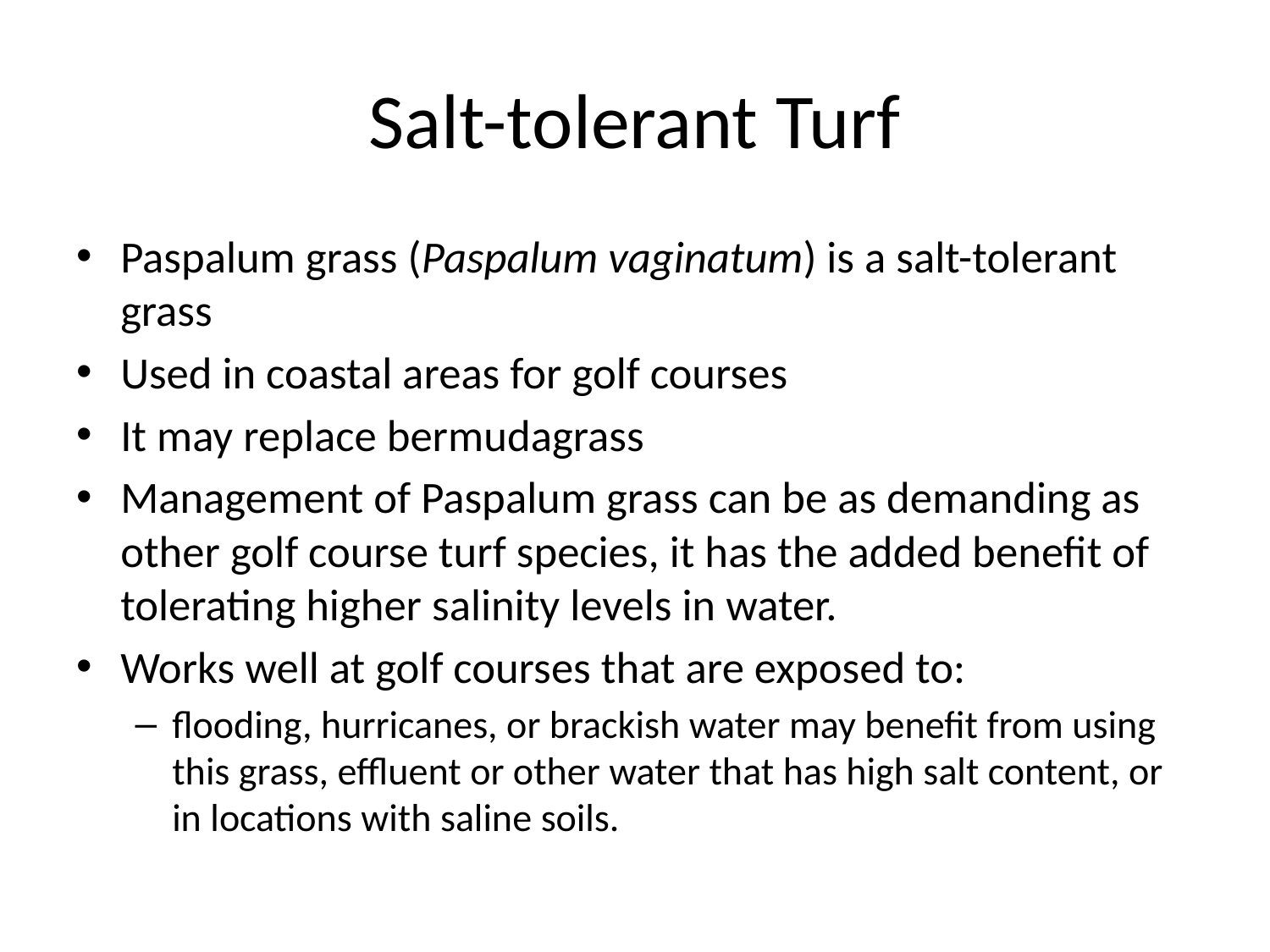

# Salt-tolerant Turf
Paspalum grass (Paspalum vaginatum) is a salt-tolerant grass
Used in coastal areas for golf courses
It may replace bermudagrass
Management of Paspalum grass can be as demanding as other golf course turf species, it has the added benefit of tolerating higher salinity levels in water.
Works well at golf courses that are exposed to:
flooding, hurricanes, or brackish water may benefit from using this grass, effluent or other water that has high salt content, or in locations with saline soils.